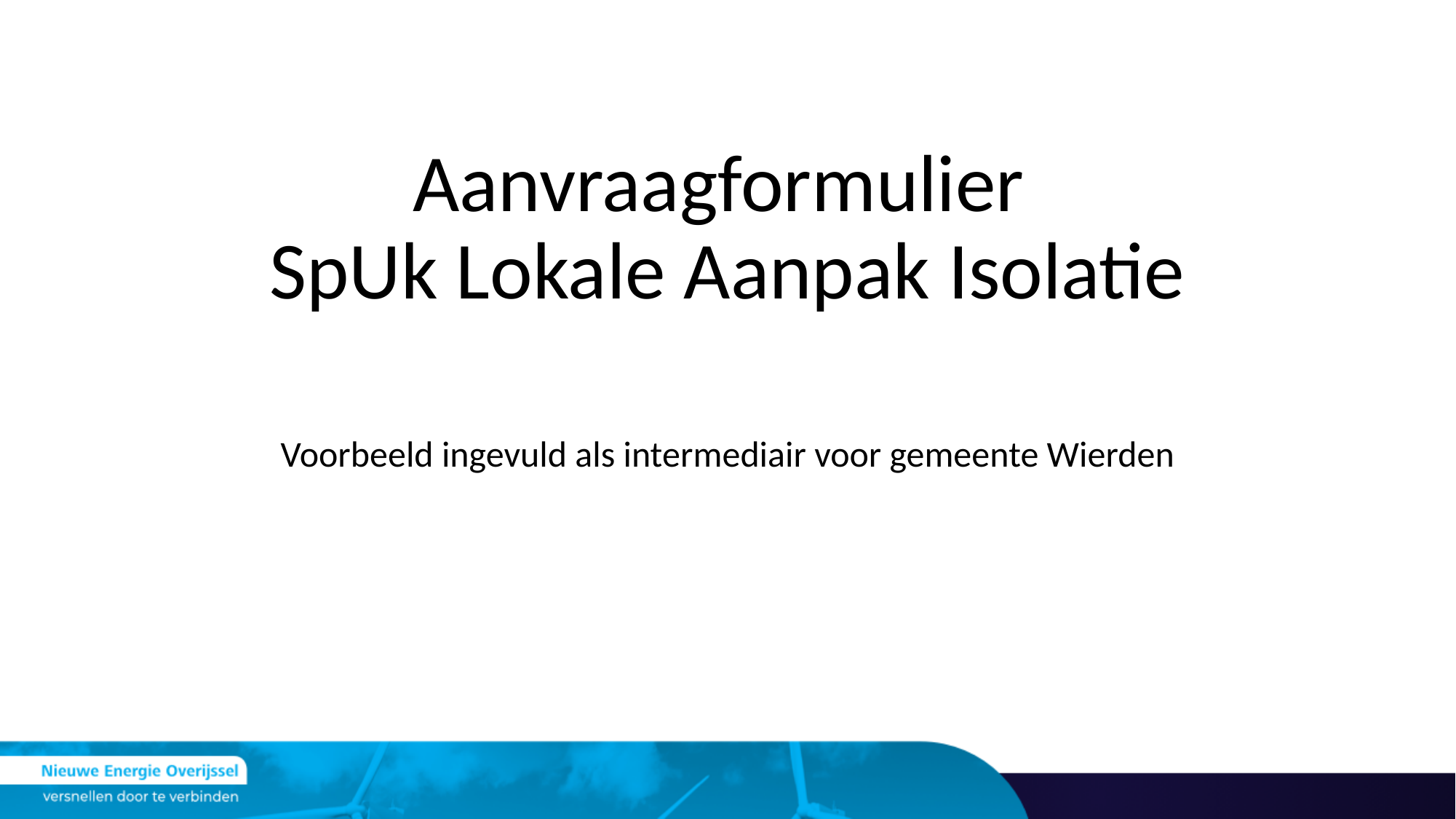

# Aanvraagformulier SpUk Lokale Aanpak Isolatie
Voorbeeld ingevuld als intermediair voor gemeente Wierden